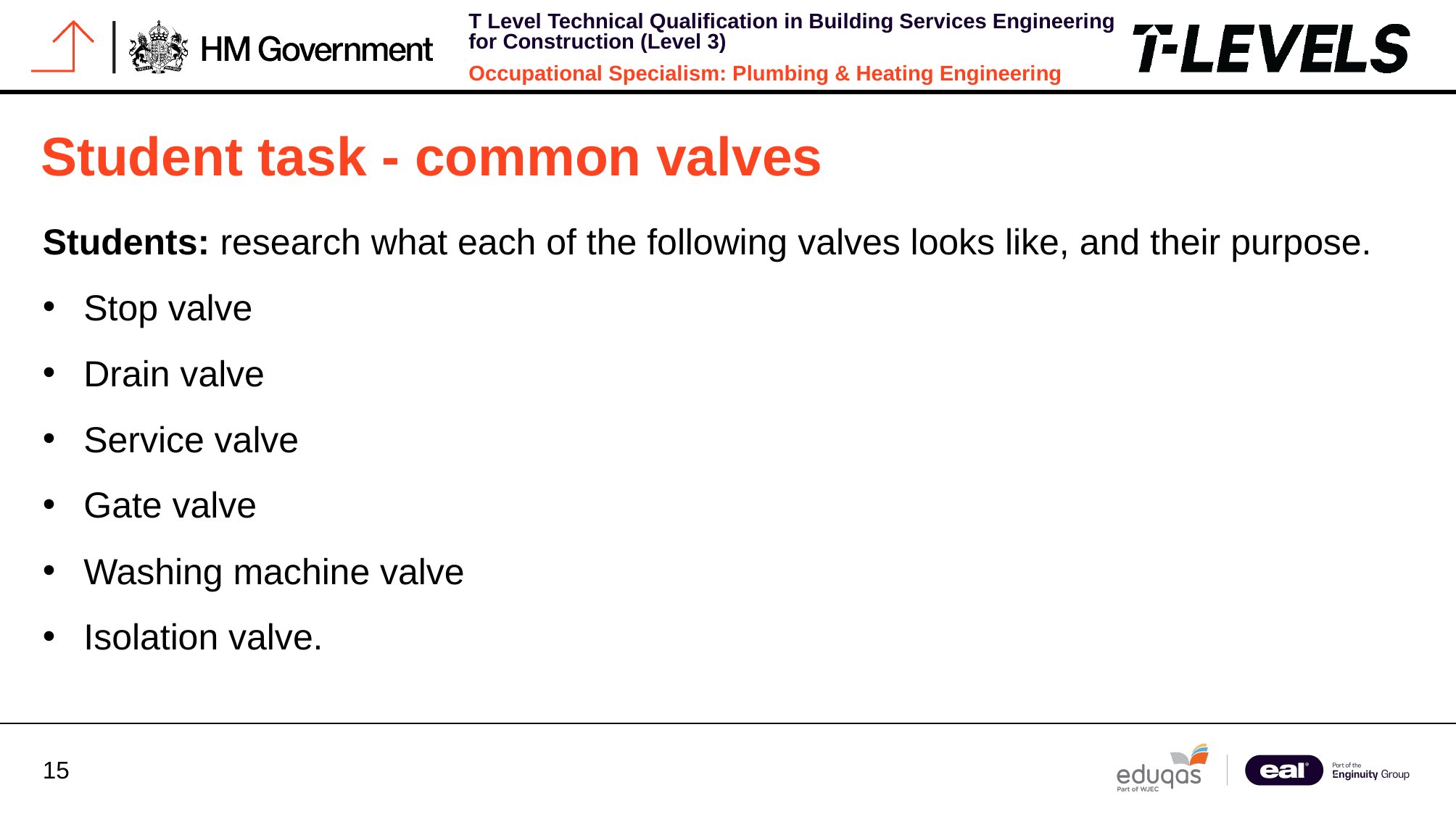

Student task - common valves
Students: research what each of the following valves looks like, and their purpose.
Stop valve
Drain valve
Service valve
Gate valve
Washing machine valve
Isolation valve.